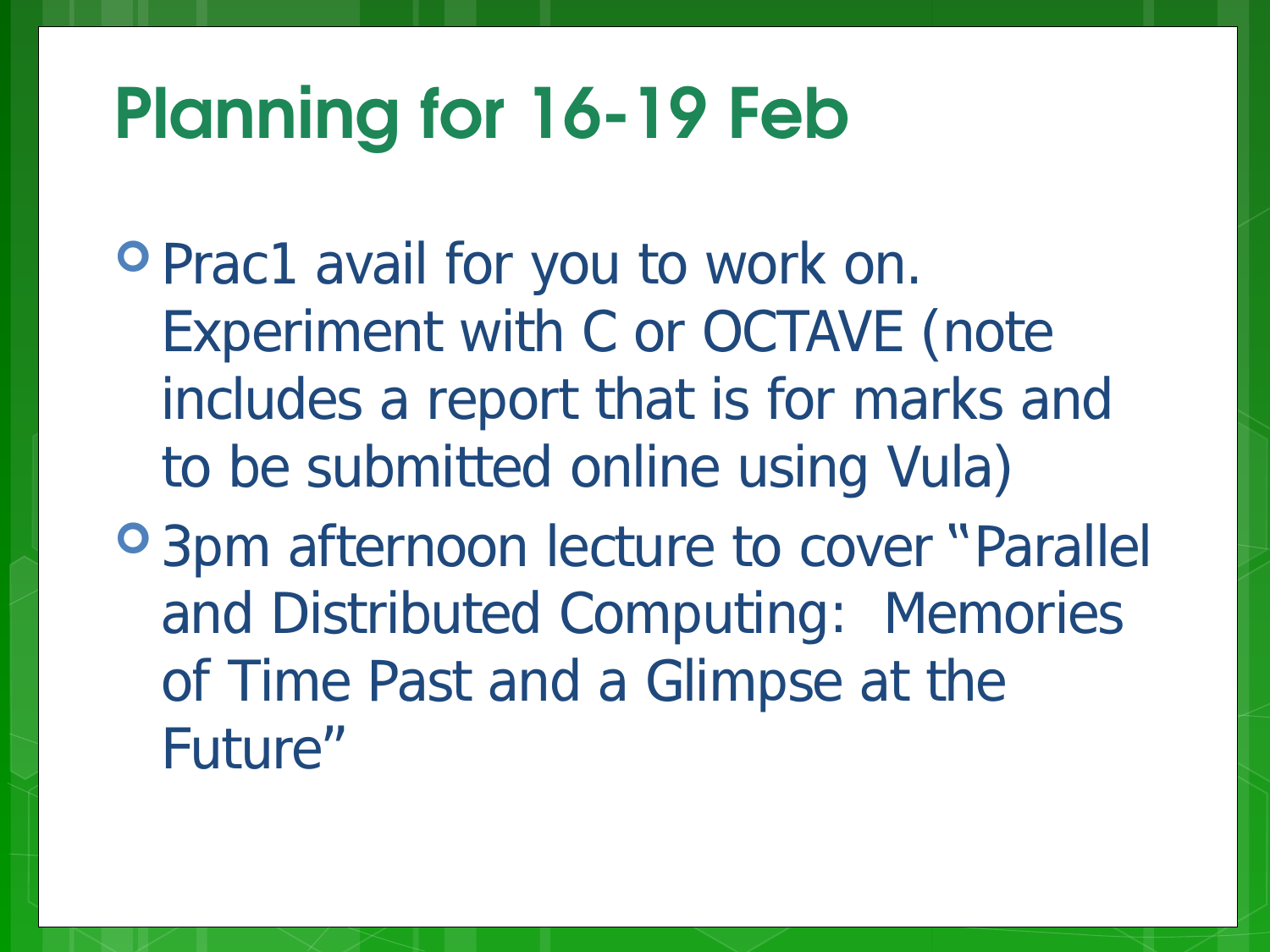

# Planning for 16-19 Feb
Prac1 avail for you to work on. Experiment with C or OCTAVE (note includes a report that is for marks and to be submitted online using Vula)
3pm afternoon lecture to cover “Parallel and Distributed Computing:  Memories of Time Past and a Glimpse at the Future”